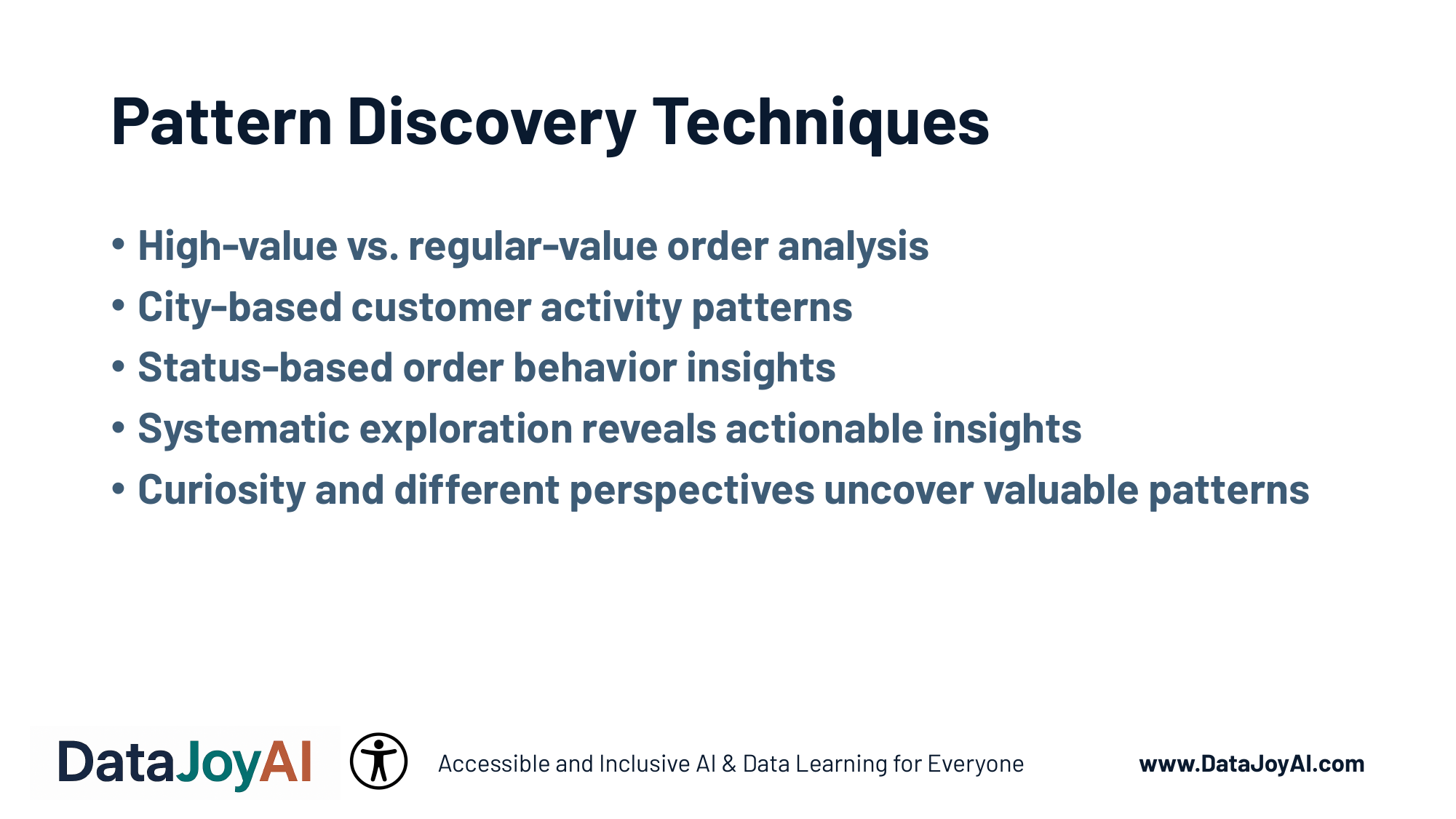

# Pattern Discovery Techniques
High-value vs. regular-value order analysis
City-based customer activity patterns
Status-based order behavior insights
Systematic exploration reveals actionable insights
Curiosity and different perspectives uncover valuable patterns